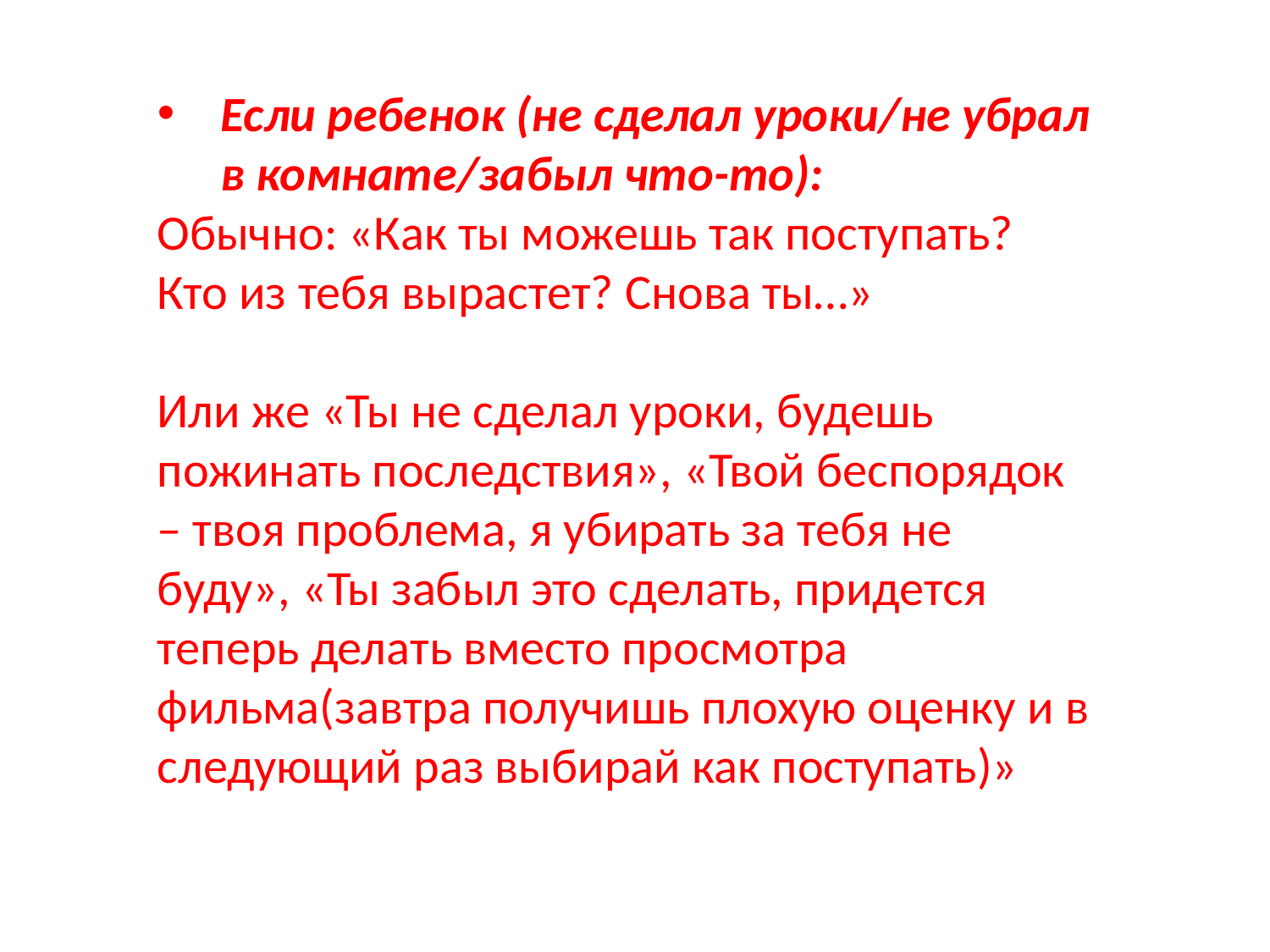

Если ребенок (не сделал уроки/не убрал в комнате/забыл что-то):
Обычно: «Как ты можешь так поступать? Кто из тебя вырастет? Снова ты…»

Или же «Ты не сделал уроки, будешь пожинать последствия», «Твой беспорядок – твоя проблема, я убирать за тебя не буду», «Ты забыл это сделать, придется теперь делать вместо просмотра фильма(завтра получишь плохую оценку и в следующий раз выбирай как поступать)»